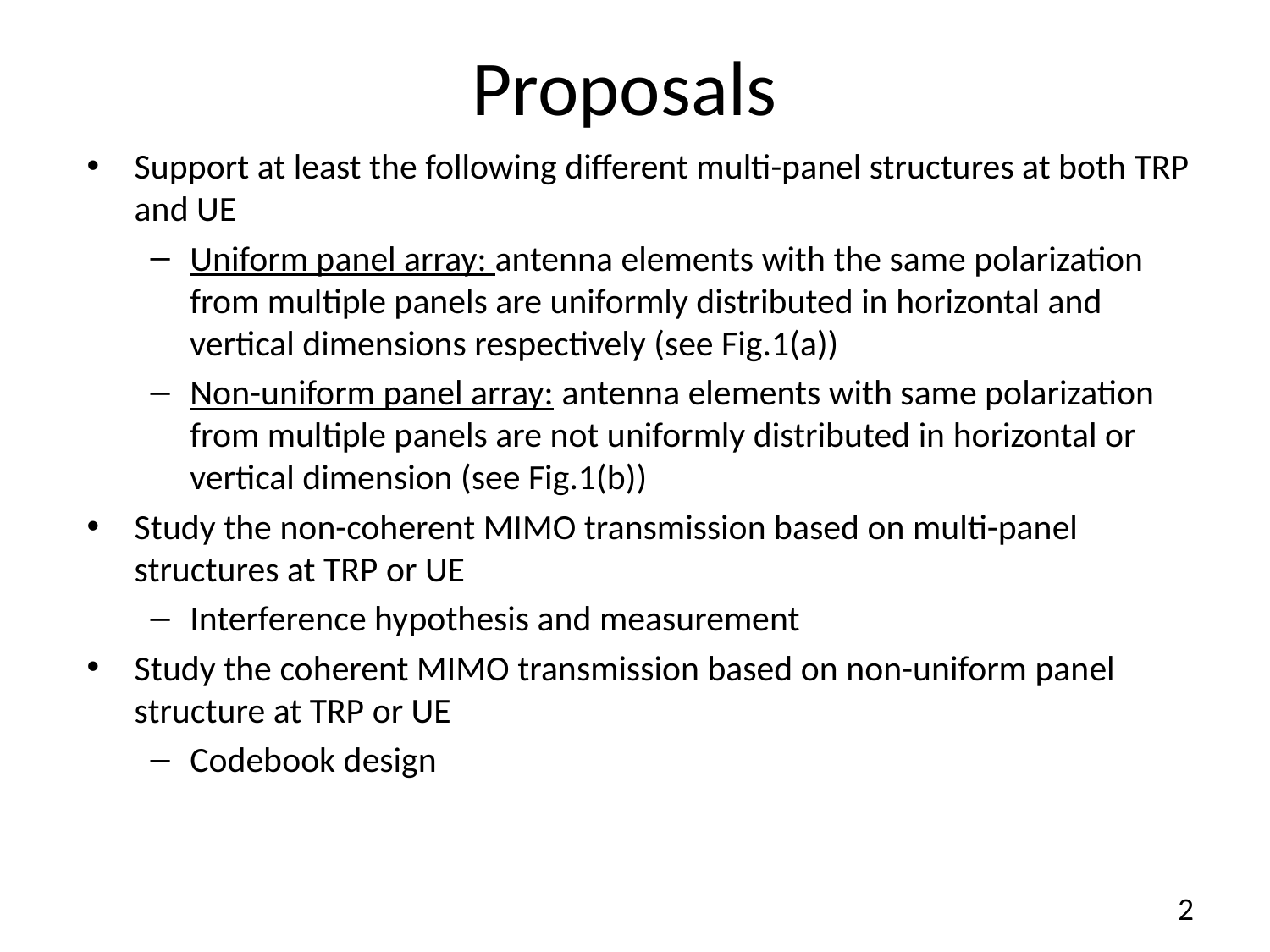

# Proposals
Support at least the following different multi-panel structures at both TRP and UE
Uniform panel array: antenna elements with the same polarization from multiple panels are uniformly distributed in horizontal and vertical dimensions respectively (see Fig.1(a))
Non-uniform panel array: antenna elements with same polarization from multiple panels are not uniformly distributed in horizontal or vertical dimension (see Fig.1(b))
Study the non-coherent MIMO transmission based on multi-panel structures at TRP or UE
Interference hypothesis and measurement
Study the coherent MIMO transmission based on non-uniform panel structure at TRP or UE
Codebook design
2